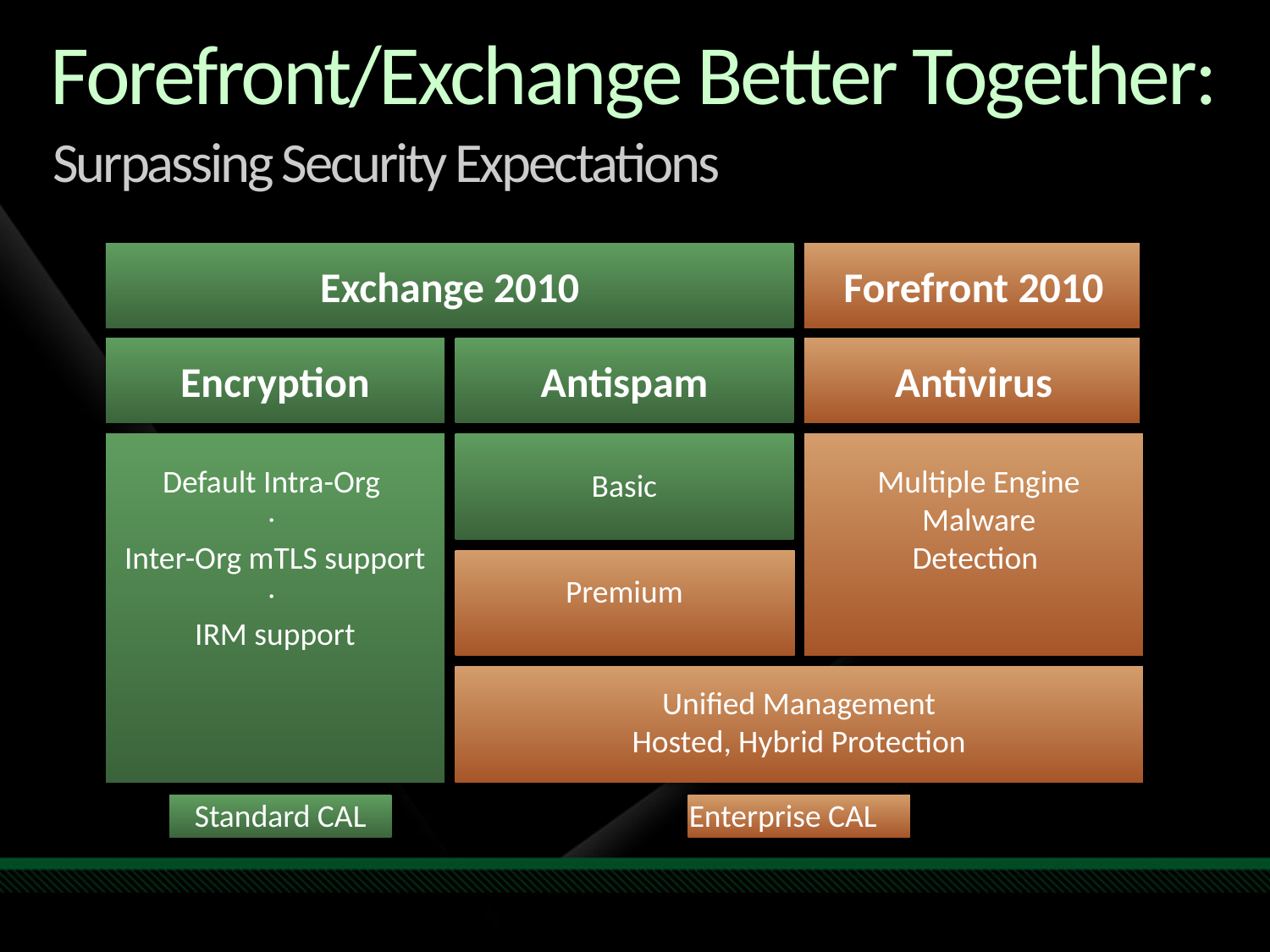

Forefront/Exchange Better Together:
# Surpassing Security Expectations

Exchange 2010
Forefront 2010

Encryption
Antispam
Antivirus

Default Intra-Org
∙
Inter-Org mTLS support
∙
IRM support

Multiple Engine Malware Detection
Basic

Premium

Unified Management
Hosted, Hybrid Protection

Standard CAL

Enterprise CAL